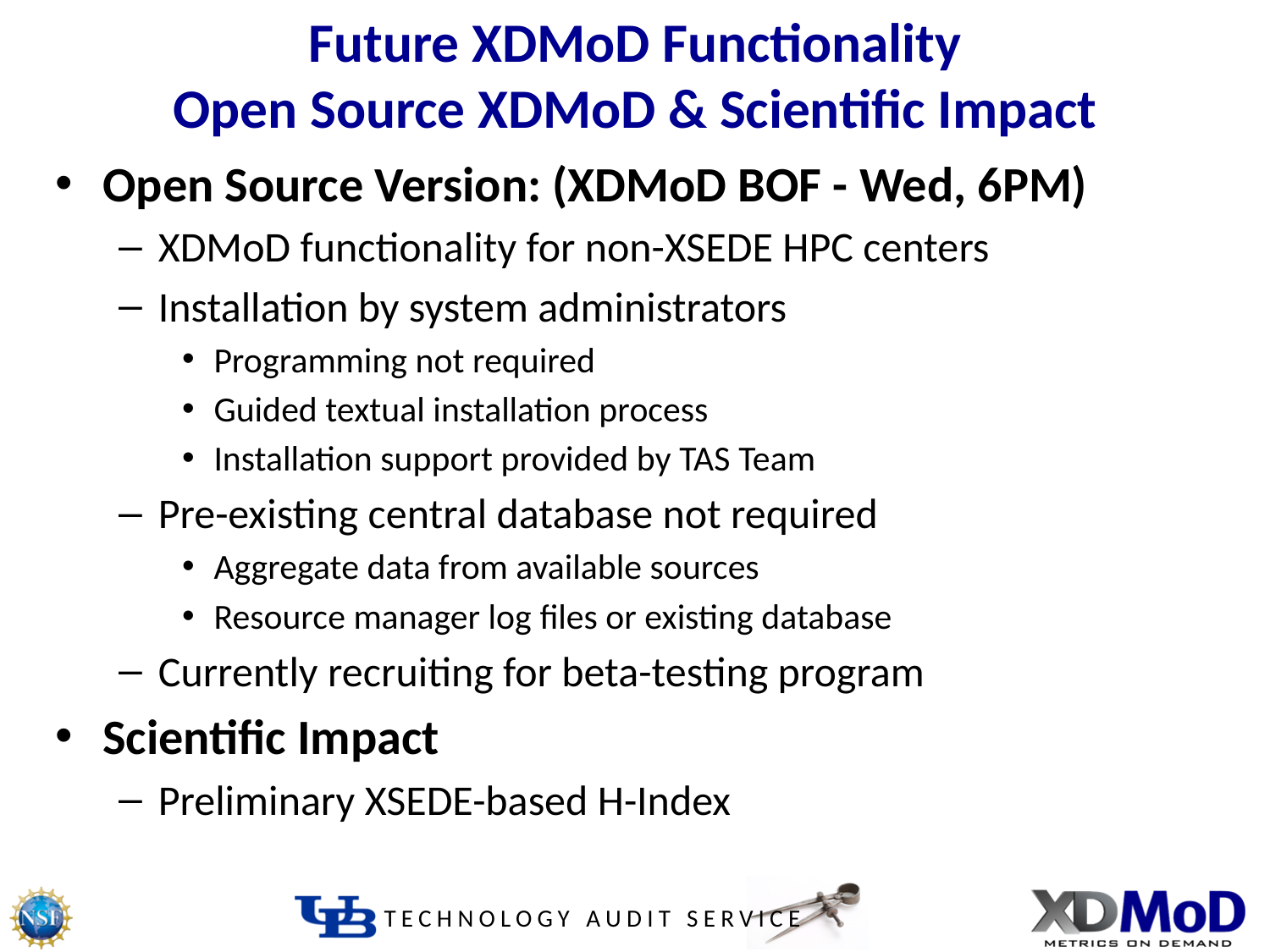

# Future XDMoD Functionality Open Source XDMoD & Scientific Impact
Open Source Version: (XDMoD BOF - Wed, 6PM)
XDMoD functionality for non-XSEDE HPC centers
Installation by system administrators
Programming not required
Guided textual installation process
Installation support provided by TAS Team
Pre-existing central database not required
Aggregate data from available sources
Resource manager log files or existing database
Currently recruiting for beta-testing program
Scientific Impact
Preliminary XSEDE-based H-Index